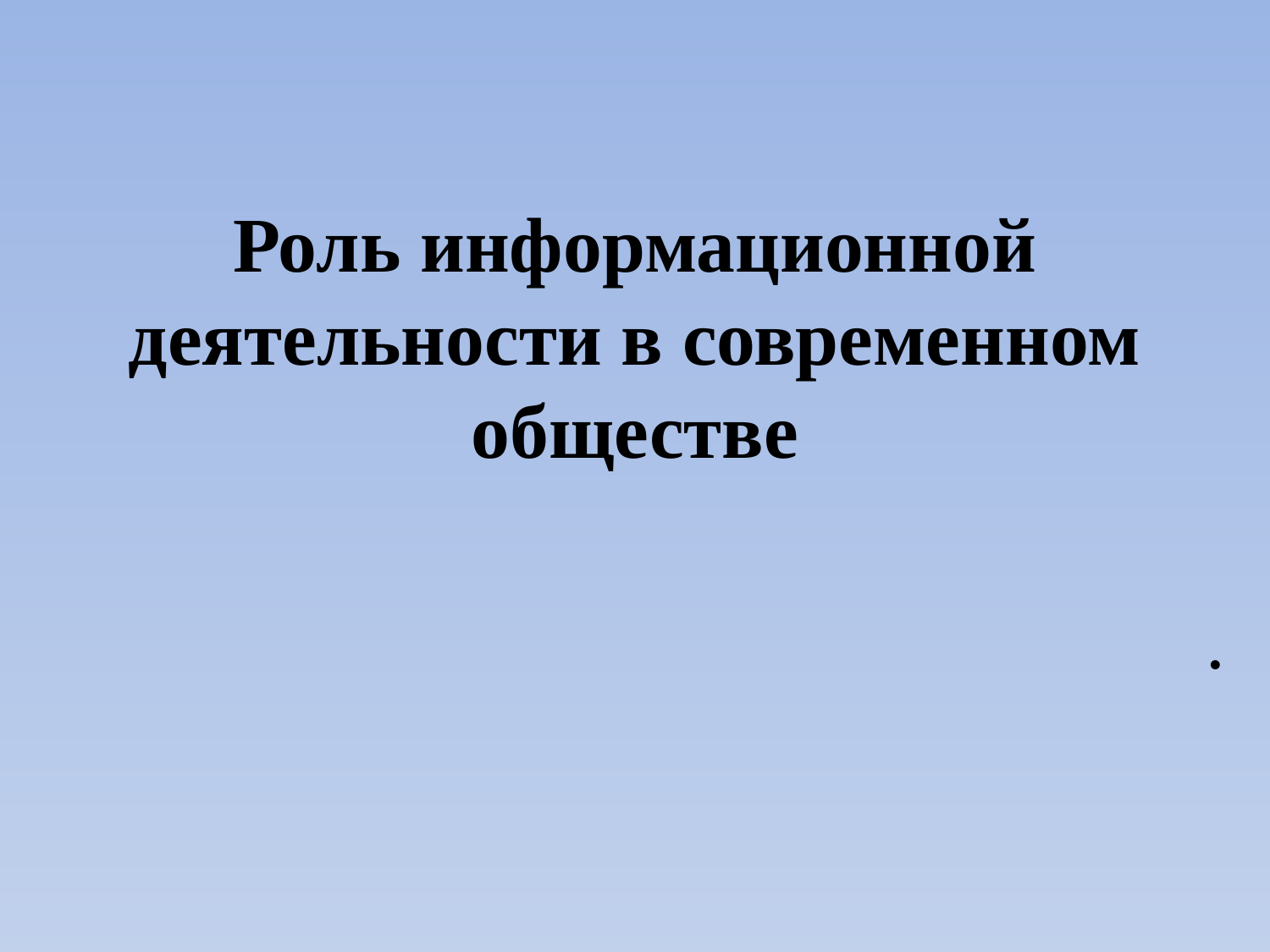

# Роль информационной деятельности в современном обществе
.